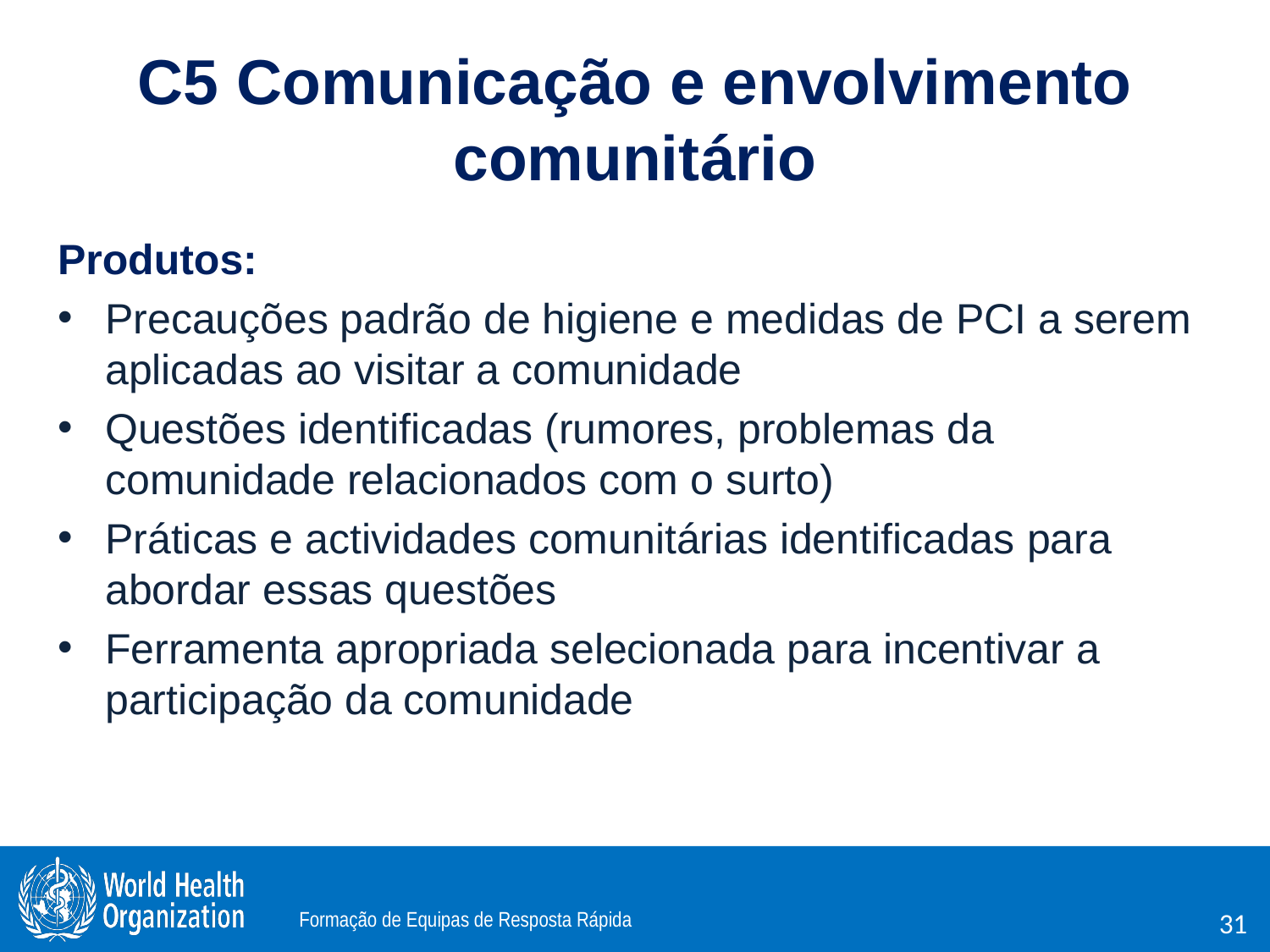

# C5 Comunicação e envolvimento comunitário
Produtos:
Precauções padrão de higiene e medidas de PCI a serem aplicadas ao visitar a comunidade
Questões identificadas (rumores, problemas da comunidade relacionados com o surto)
Práticas e actividades comunitárias identificadas para abordar essas questões
Ferramenta apropriada selecionada para incentivar a participação da comunidade